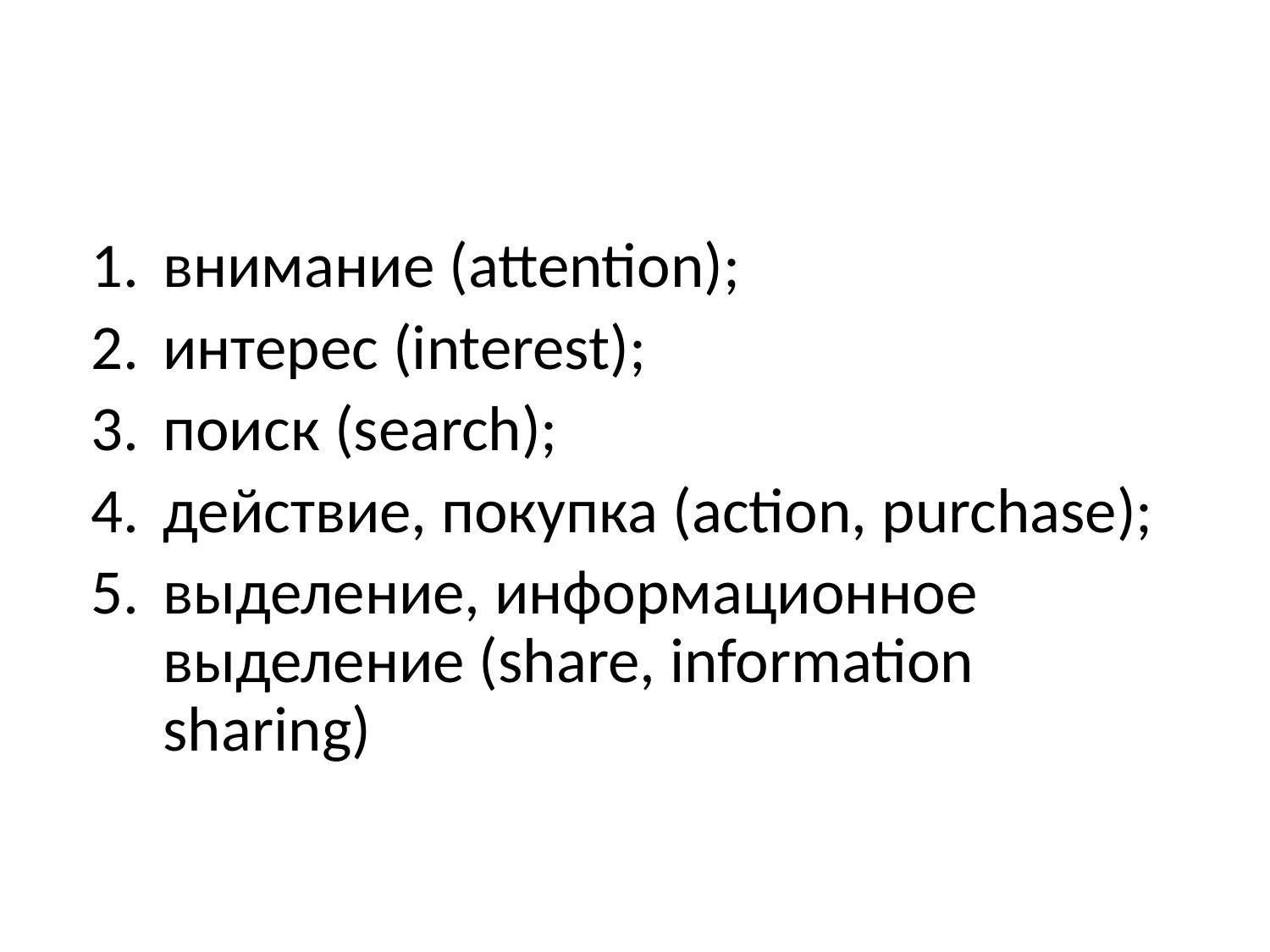

внимание (attention);
интерес (interest);
поиск (search);
действие, покупка (action, purchase);
выделение, информационное выделение (share, information sharing)